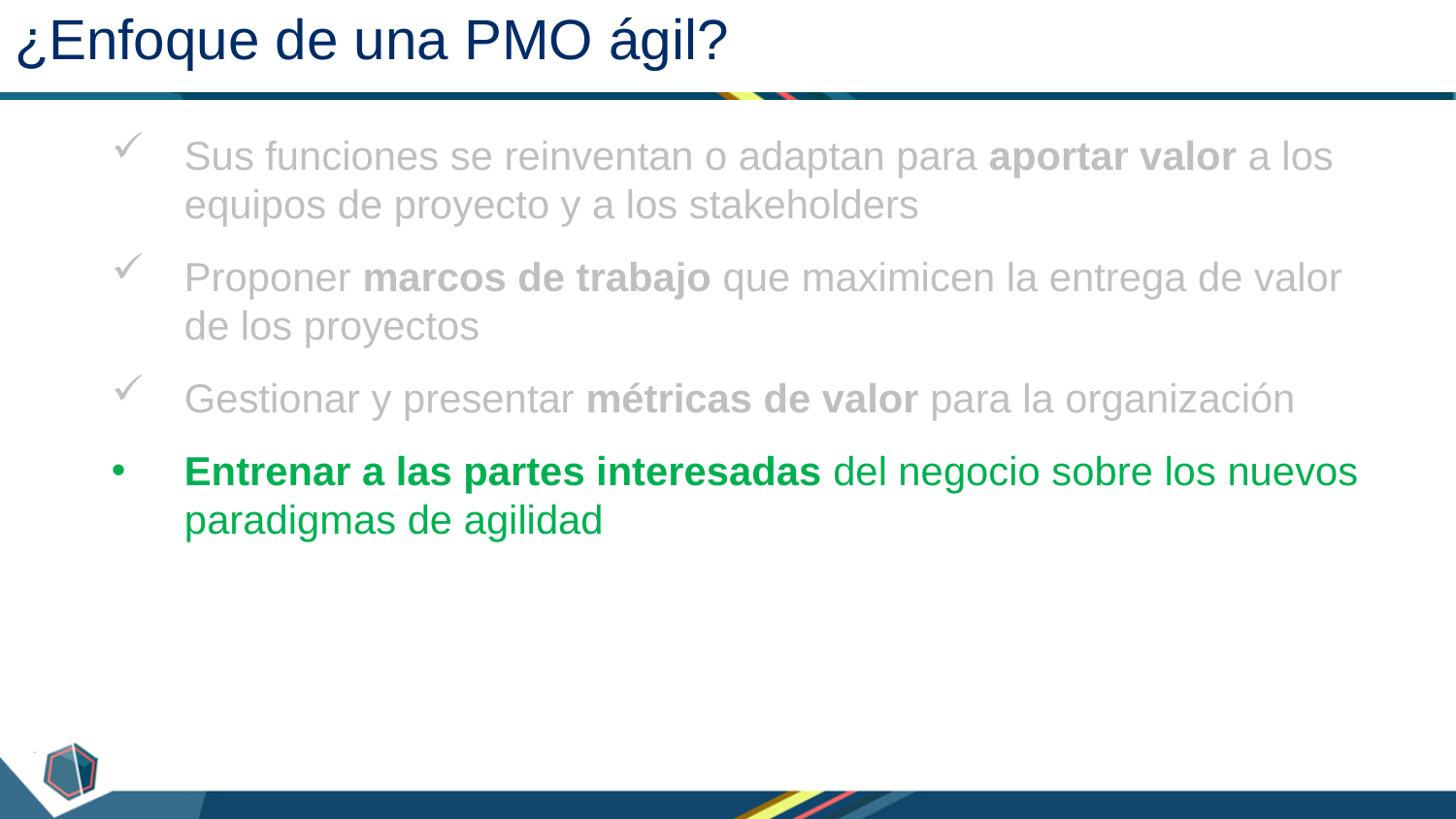

# ¿Enfoque de una PMO ágil?
Sus funciones se reinventan o adaptan para aportar valor a los equipos de proyecto y a los stakeholders
Proponer marcos de trabajo que maximicen la entrega de valor de los proyectos
Gestionar y presentar métricas de valor para la organización
Entrenar a las partes interesadas del negocio sobre los nuevos paradigmas de agilidad